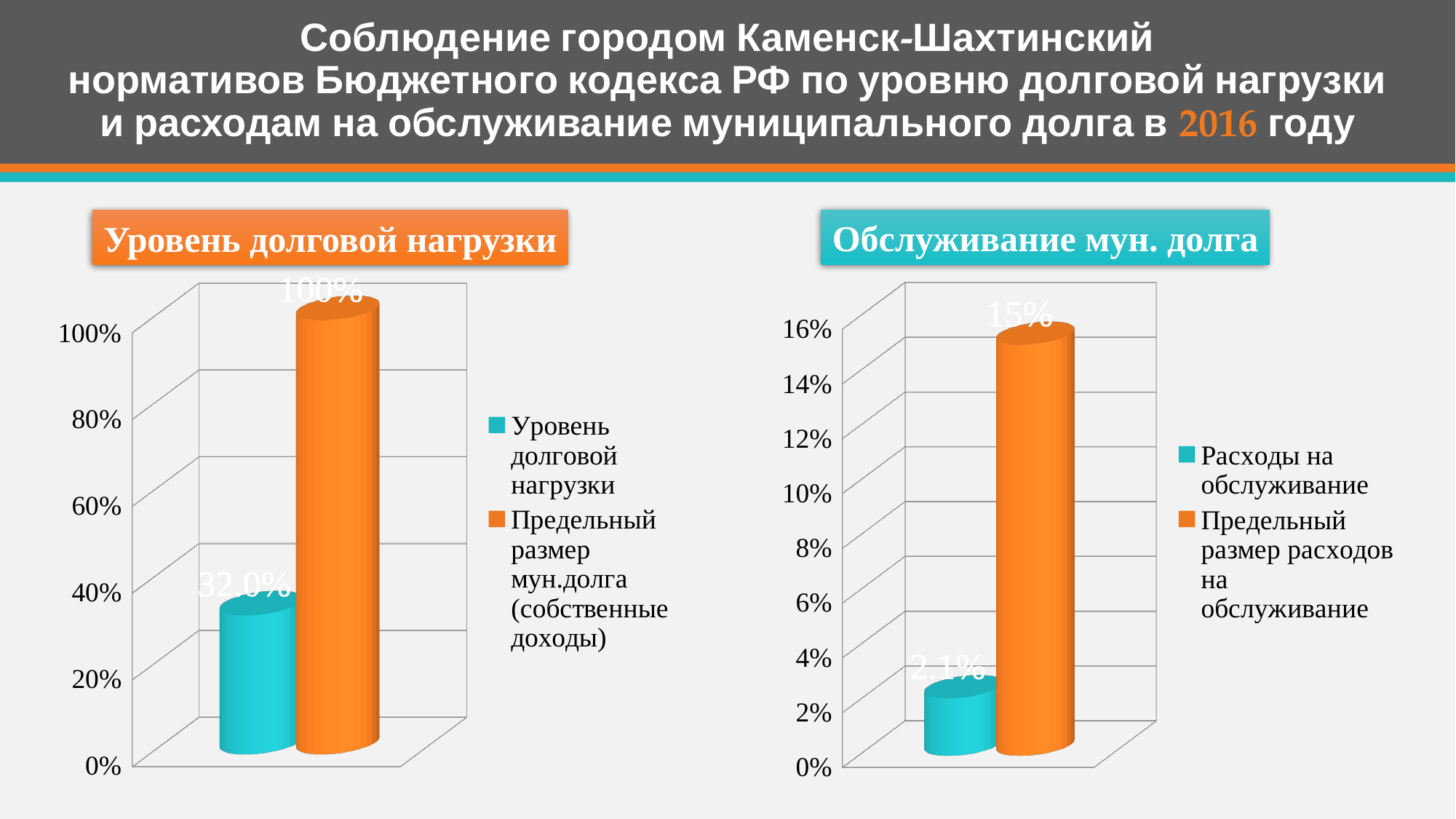

# Соблюдение городом Каменск-Шахтинский нормативов Бюджетного кодекса РФ по уровню долговой нагрузки и расходам на обслуживание муниципального долга в 2016 году
Обслуживание мун. долга
Уровень долговой нагрузки

[unsupported chart]

[unsupported chart]